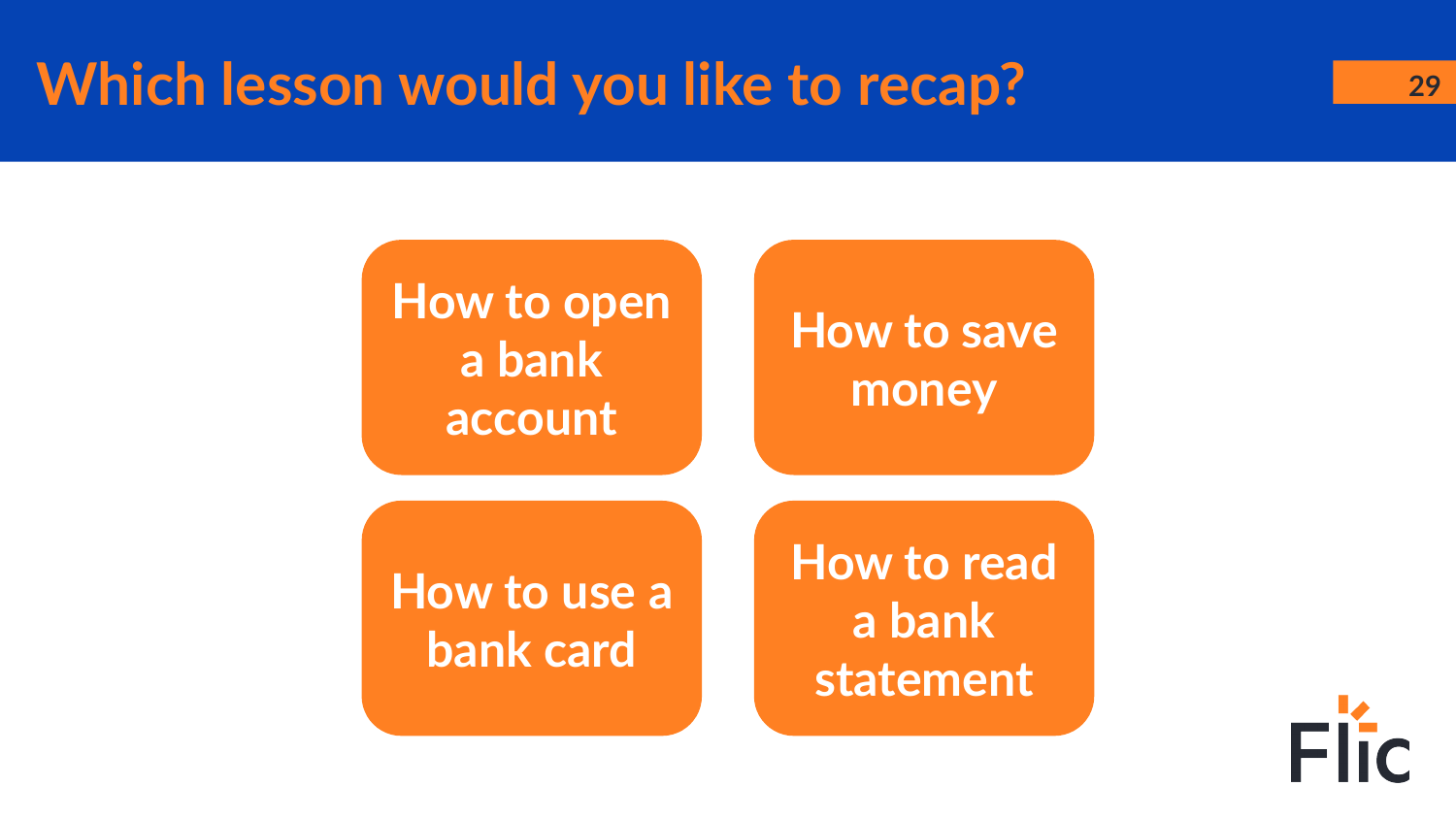

# Which lesson would you like to recap?

29
How to open a bank account
How to save money
How to use a bank card
How to read a bank statement